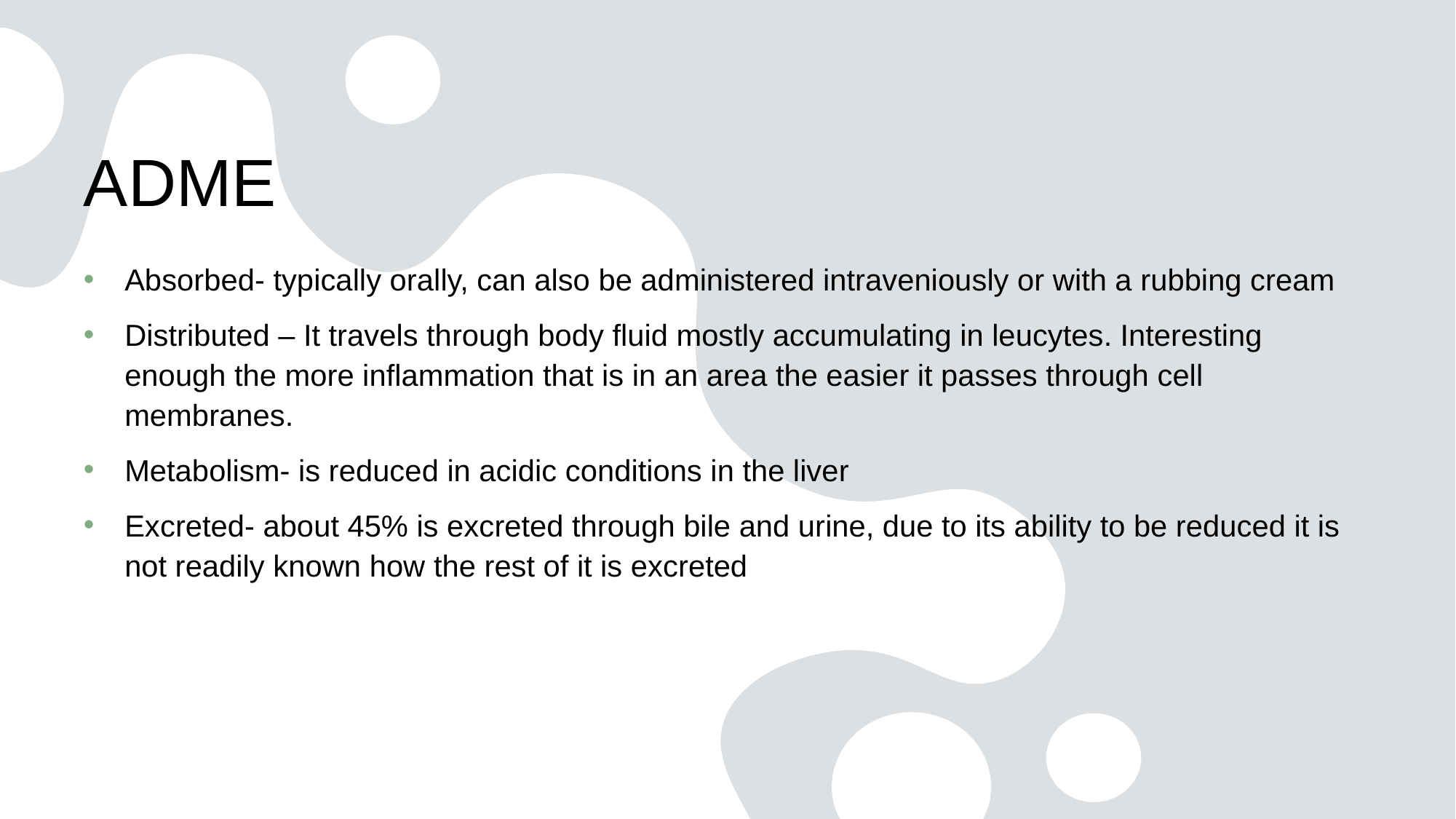

# ADME
Absorbed- typically orally, can also be administered intraveniously or with a rubbing cream
Distributed – It travels through body fluid mostly accumulating in leucytes. Interesting enough the more inflammation that is in an area the easier it passes through cell membranes.
Metabolism- is reduced in acidic conditions in the liver
Excreted- about 45% is excreted through bile and urine, due to its ability to be reduced it is not readily known how the rest of it is excreted